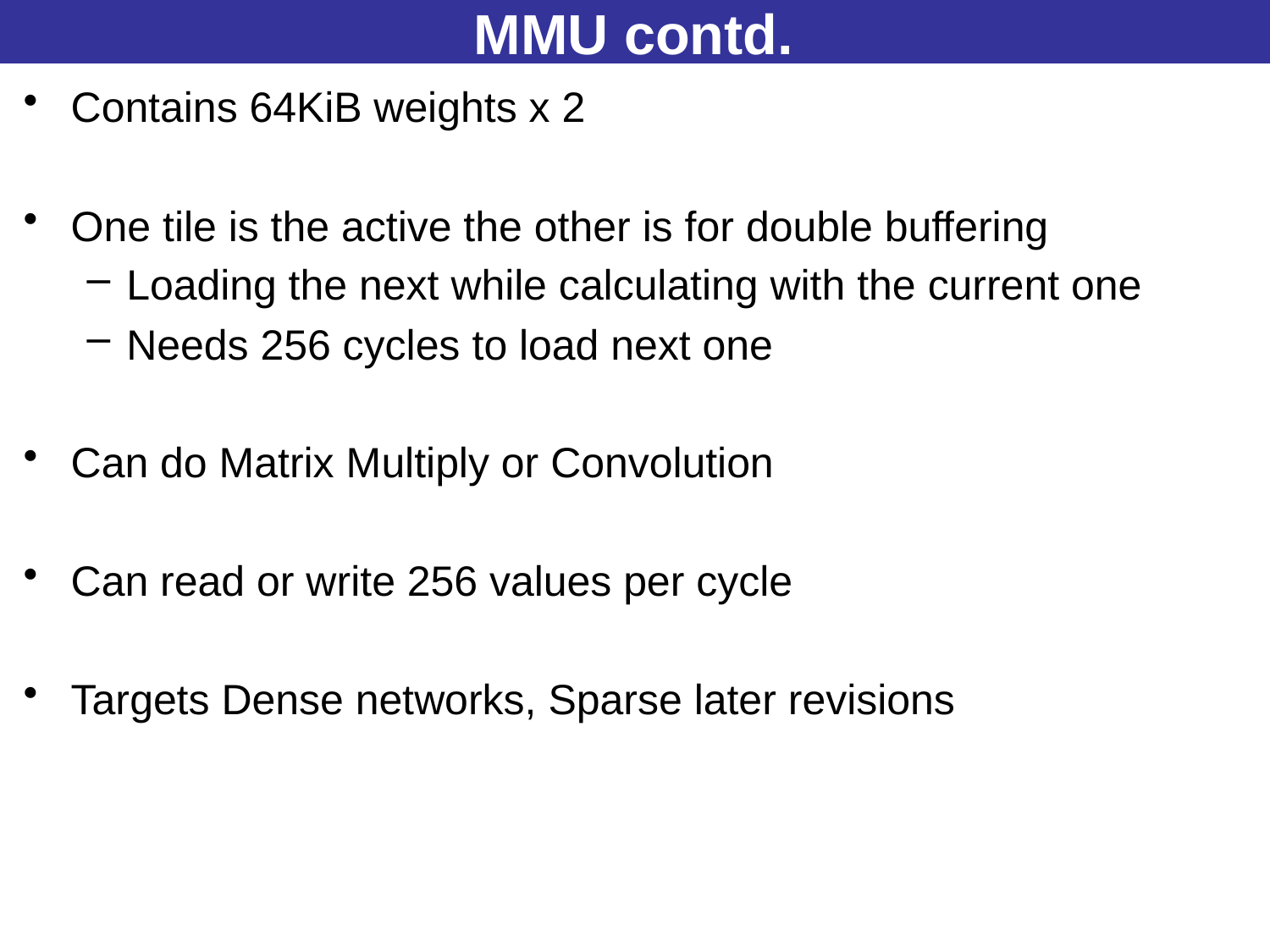

# MMU contd.
Contains 64KiB weights x 2

One tile is the active the other is for double buffering
Loading the next while calculating with the current one
Needs 256 cycles to load next one

Can do Matrix Multiply or Convolution

Can read or write 256 values per cycle

Targets Dense networks, Sparse later revisions